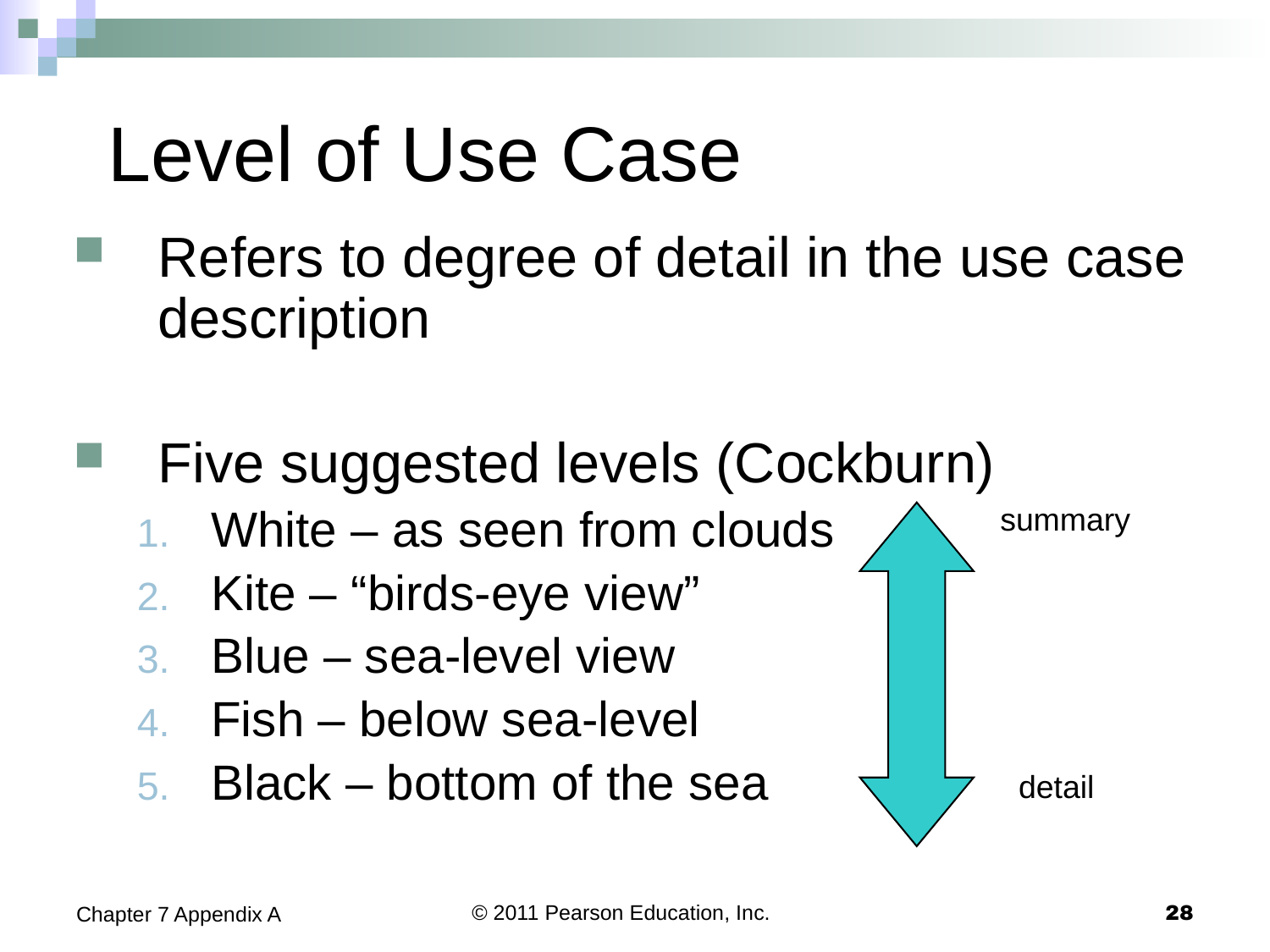

# Level of Use Case
Refers to degree of detail in the use case description

Five suggested levels (Cockburn)
White – as seen from clouds
Kite – “birds-eye view”
Blue – sea-level view
Fish – below sea-level
Black – bottom of the sea

summary

detail
Chapter 7 Appendix A
© 2011 Pearson Education, Inc.
28